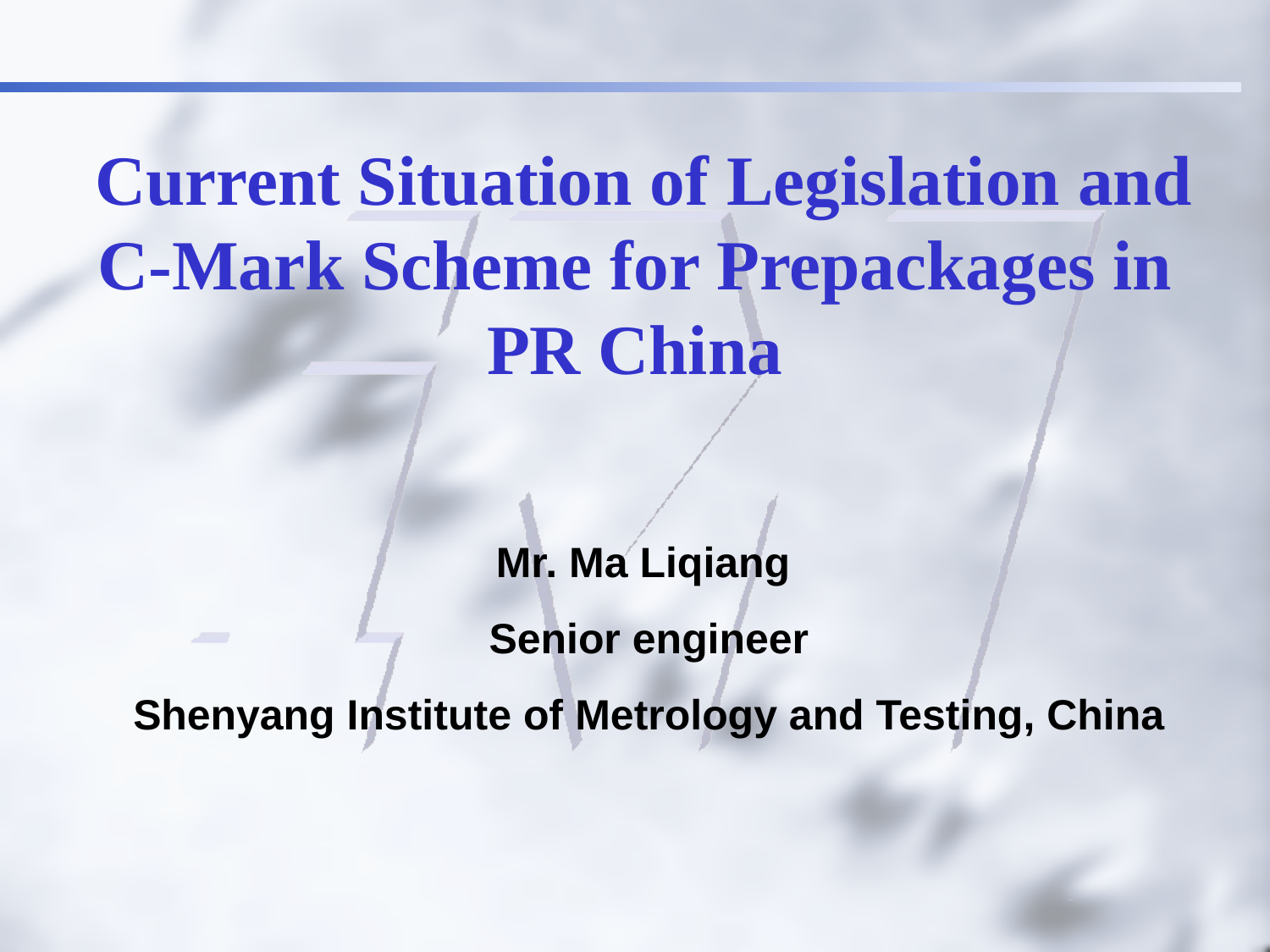

Current Situation of Legislation and C-Mark Scheme for Prepackages in PR China
Mr. Ma Liqiang
Senior engineer
Shenyang Institute of Metrology and Testing, China